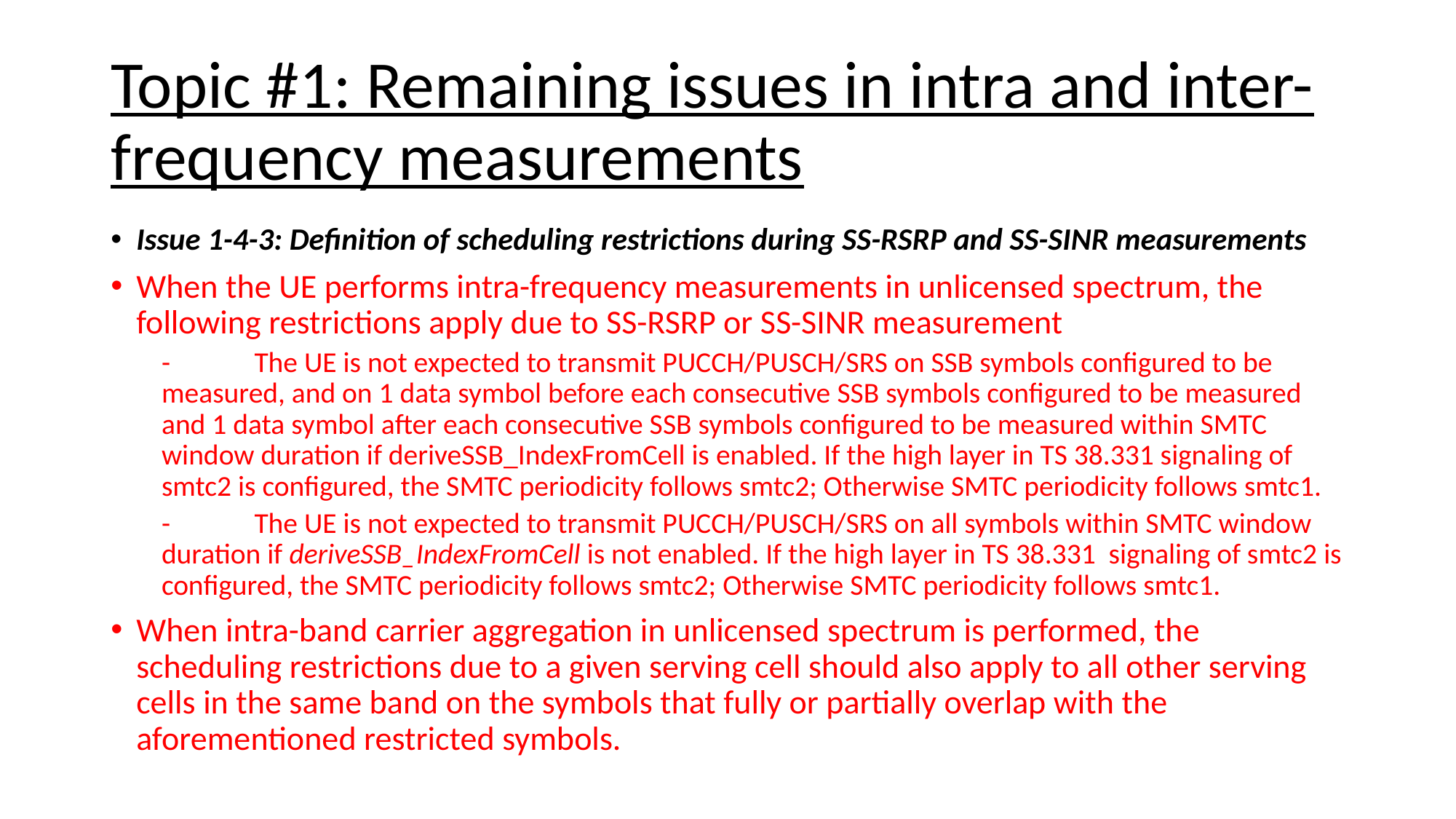

# Topic #1: Remaining issues in intra and inter-frequency measurements
Issue 1-4-3: Definition of scheduling restrictions during SS-RSRP and SS-SINR measurements
When the UE performs intra-frequency measurements in unlicensed spectrum, the following restrictions apply due to SS-RSRP or SS-SINR measurement
-	 The UE is not expected to transmit PUCCH/PUSCH/SRS on SSB symbols configured to be measured, and on 1 data symbol before each consecutive SSB symbols configured to be measured and 1 data symbol after each consecutive SSB symbols configured to be measured within SMTC window duration if deriveSSB_IndexFromCell is enabled. If the high layer in TS 38.331 signaling of smtc2 is configured, the SMTC periodicity follows smtc2; Otherwise SMTC periodicity follows smtc1.
-	 The UE is not expected to transmit PUCCH/PUSCH/SRS on all symbols within SMTC window duration if deriveSSB_IndexFromCell is not enabled. If the high layer in TS 38.331  signaling of smtc2 is configured, the SMTC periodicity follows smtc2; Otherwise SMTC periodicity follows smtc1.
When intra-band carrier aggregation in unlicensed spectrum is performed, the scheduling restrictions due to a given serving cell should also apply to all other serving cells in the same band on the symbols that fully or partially overlap with the aforementioned restricted symbols.